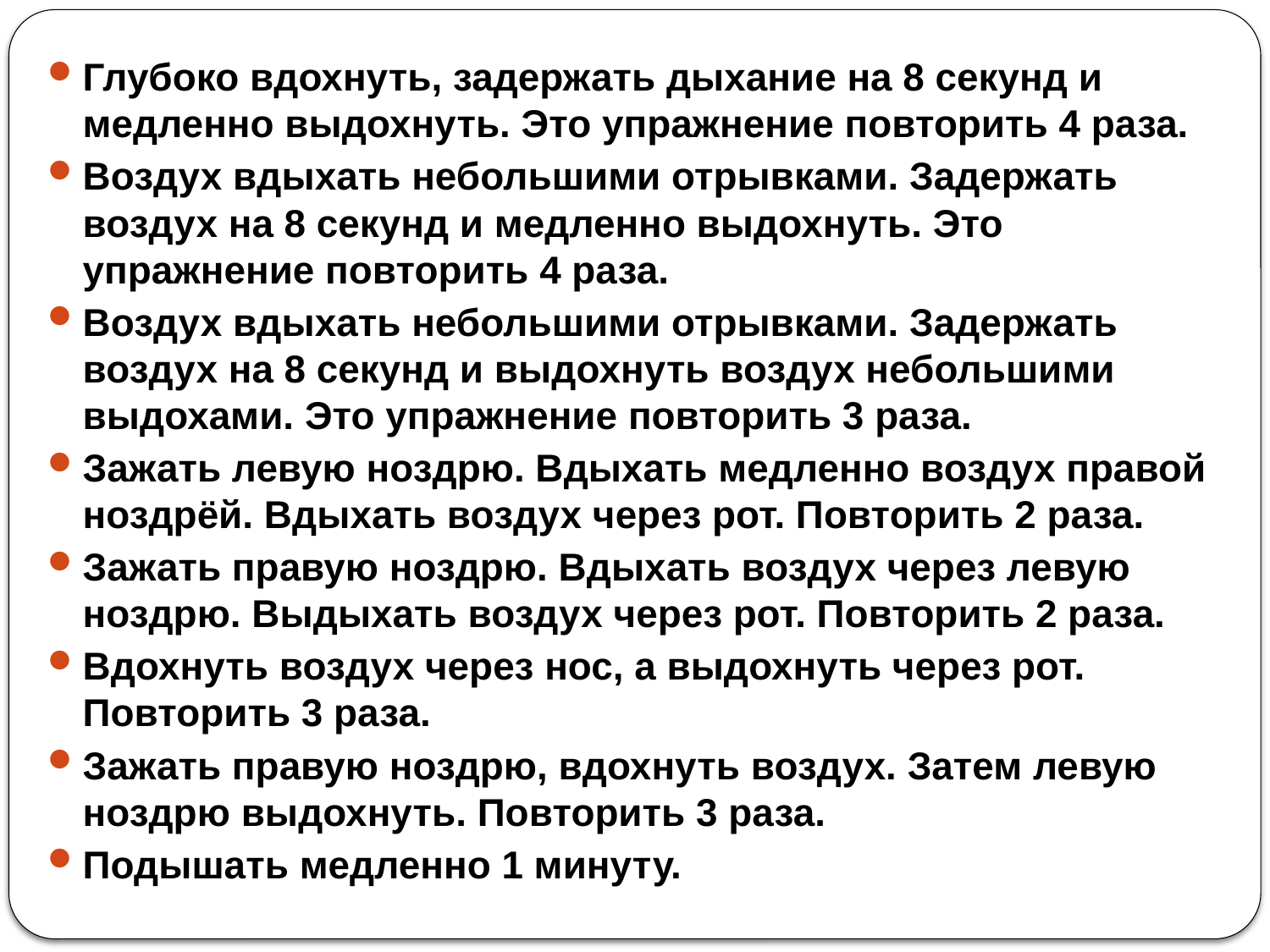

Глубоко вдохнуть, задержать дыхание на 8 секунд и медленно выдохнуть. Это упражнение повторить 4 раза.
Воздух вдыхать небольшими отрывками. Задержать воздух на 8 секунд и медленно выдохнуть. Это упражнение повторить 4 раза.
Воздух вдыхать небольшими отрывками. Задержать воздух на 8 секунд и выдохнуть воздух небольшими выдохами. Это упражнение повторить 3 раза.
Зажать левую ноздрю. Вдыхать медленно воздух правой ноздрёй. Вдыхать воздух через рот. Повторить 2 раза.
Зажать правую ноздрю. Вдыхать воздух через левую ноздрю. Выдыхать воздух через рот. Повторить 2 раза.
Вдохнуть воздух через нос, а выдохнуть через рот. Повторить 3 раза.
Зажать правую ноздрю, вдохнуть воздух. Затем левую ноздрю выдохнуть. Повторить 3 раза.
Подышать медленно 1 минуту.